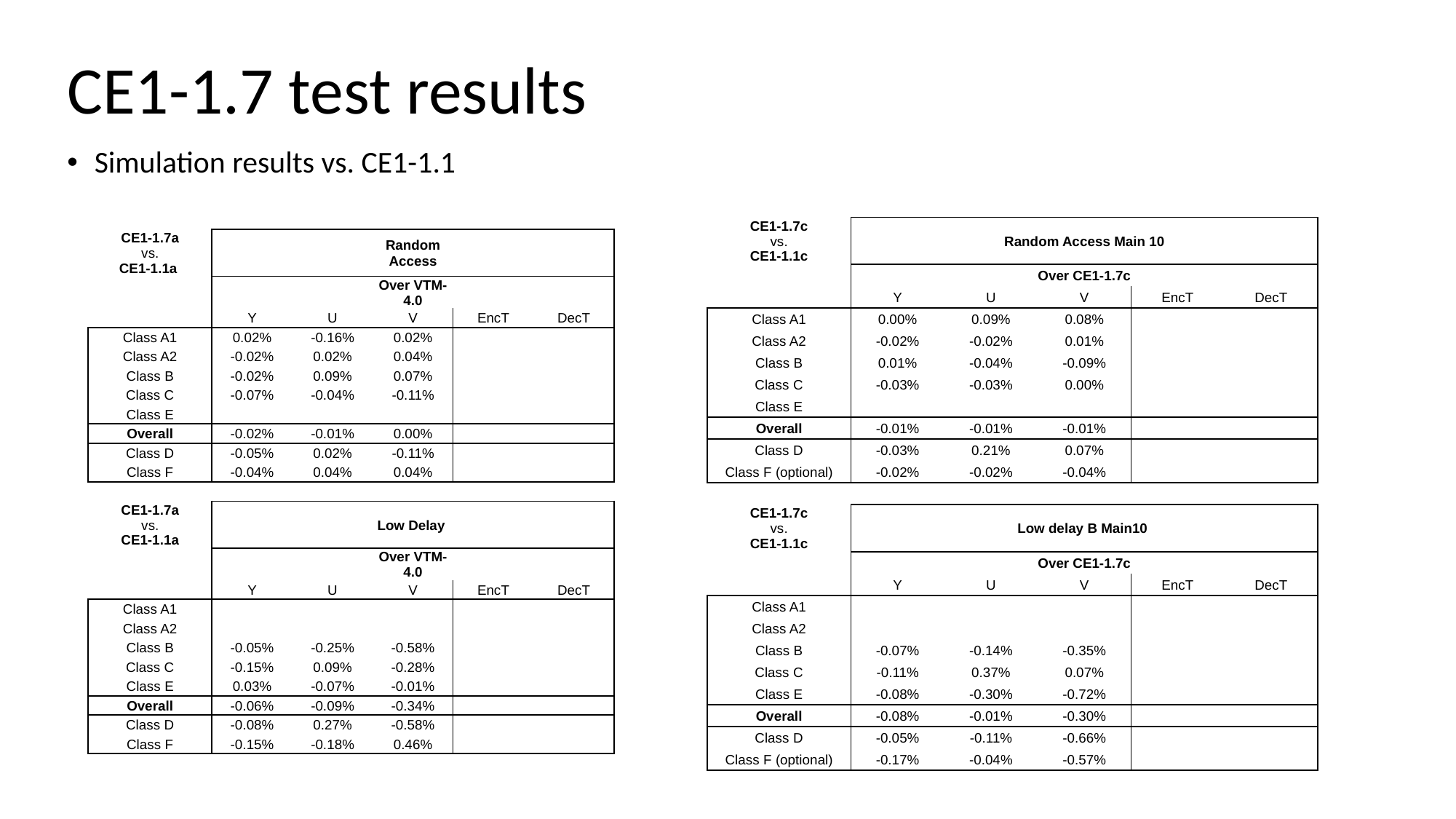

# CE1-1.7 test results
Simulation results vs. CE1-1.1

| CE1-1.7c vs. CE1-1.1c | Random Access Main 10 |  |  |  |  |
| --- | --- | --- | --- | --- | --- |
|  | Over CE1-1.7c |  |  |  |  |
|  | Y | U | V | EncT | DecT |
| Class A1 | 0.00% | 0.09% | 0.08% |  |  |
| Class A2 | -0.02% | -0.02% | 0.01% |  |  |
| Class B | 0.01% | -0.04% | -0.09% |  |  |
| Class C | -0.03% | -0.03% | 0.00% |  |  |
| Class E |  |  |  |  |  |
| Overall | -0.01% | -0.01% | -0.01% |  |  |
| Class D | -0.03% | 0.21% | 0.07% |  |  |
| Class F (optional) | -0.02% | -0.02% | -0.04% |  |  |
|  |  |  |  |  |  |
| CE1-1.7c vs. CE1-1.1c | Low delay B Main10 |  |  |  |  |
|  | Over CE1-1.7c |  |  |  |  |
|  | Y | U | V | EncT | DecT |
| Class A1 |  |  |  |  |  |
| Class A2 |  |  |  |  |  |
| Class B | -0.07% | -0.14% | -0.35% |  |  |
| Class C | -0.11% | 0.37% | 0.07% |  |  |
| Class E | -0.08% | -0.30% | -0.72% |  |  |
| Overall | -0.08% | -0.01% | -0.30% |  |  |
| Class D | -0.05% | -0.11% | -0.66% |  |  |
| Class F (optional) | -0.17% | -0.04% | -0.57% |  |  |
| CE1-1.7a vs. CE1-1.1a |  |  | Random Access |  |  |
| --- | --- | --- | --- | --- | --- |
|  |  |  | Over VTM-4.0 |  |  |
|  | Y | U | V | EncT | DecT |
| Class A1 | 0.02% | -0.16% | 0.02% |  |  |
| Class A2 | -0.02% | 0.02% | 0.04% |  |  |
| Class B | -0.02% | 0.09% | 0.07% |  |  |
| Class C | -0.07% | -0.04% | -0.11% |  |  |
| Class E |  |  |  |  |  |
| Overall | -0.02% | -0.01% | 0.00% |  |  |
| Class D | -0.05% | 0.02% | -0.11% |  |  |
| Class F | -0.04% | 0.04% | 0.04% |  |  |
|  |  |  |  |  |  |
| CE1-1.7a vs. CE1-1.1a |  |  | Low Delay |  |  |
|  |  |  | Over VTM-4.0 |  |  |
|  | Y | U | V | EncT | DecT |
| Class A1 |  |  |  |  |  |
| Class A2 |  |  |  |  |  |
| Class B | -0.05% | -0.25% | -0.58% |  |  |
| Class C | -0.15% | 0.09% | -0.28% |  |  |
| Class E | 0.03% | -0.07% | -0.01% |  |  |
| Overall | -0.06% | -0.09% | -0.34% |  |  |
| Class D | -0.08% | 0.27% | -0.58% |  |  |
| Class F | -0.15% | -0.18% | 0.46% |  |  |